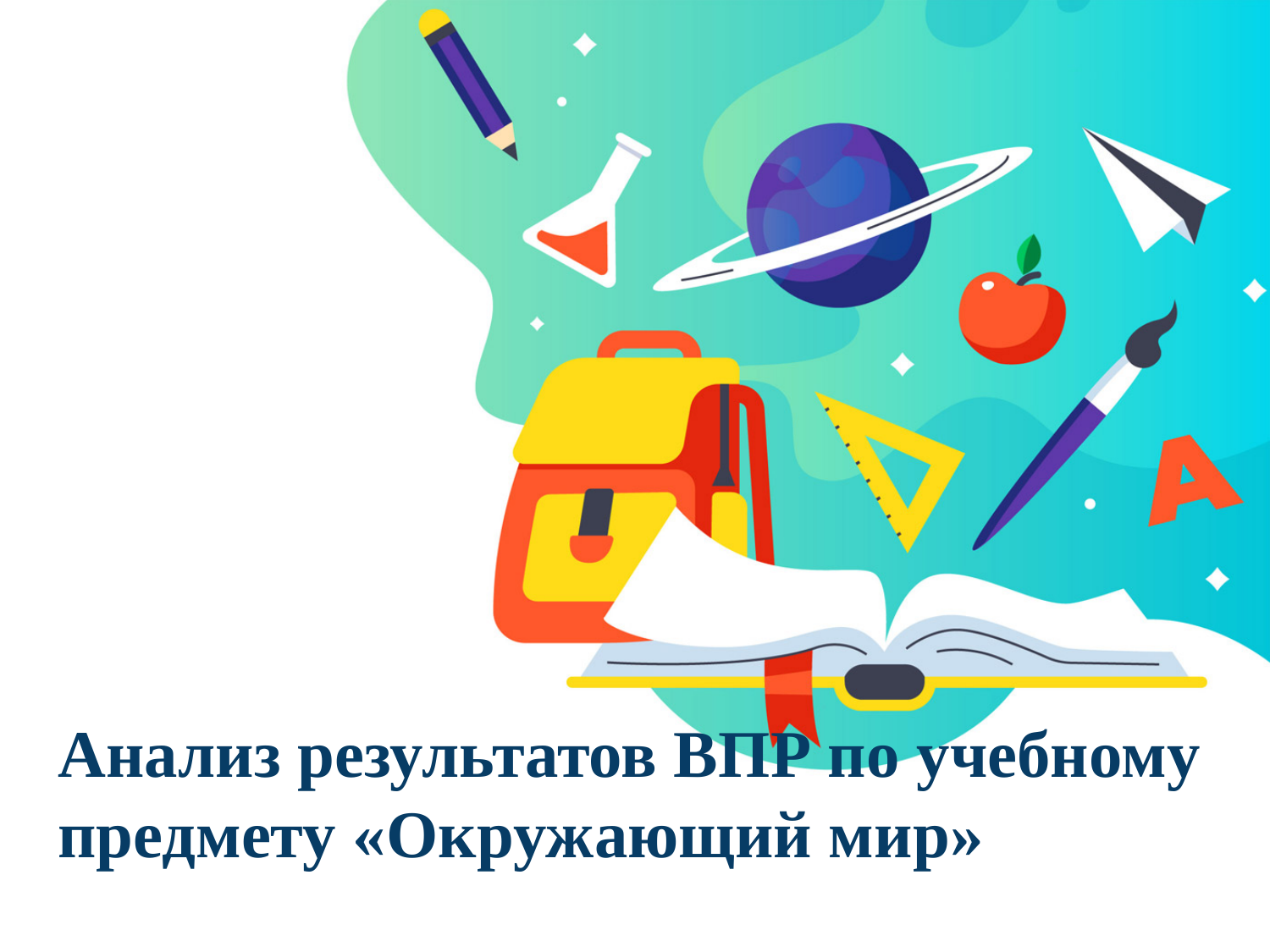

# Анализ результатов ВПР по учебному предмету «Окружающий мир»